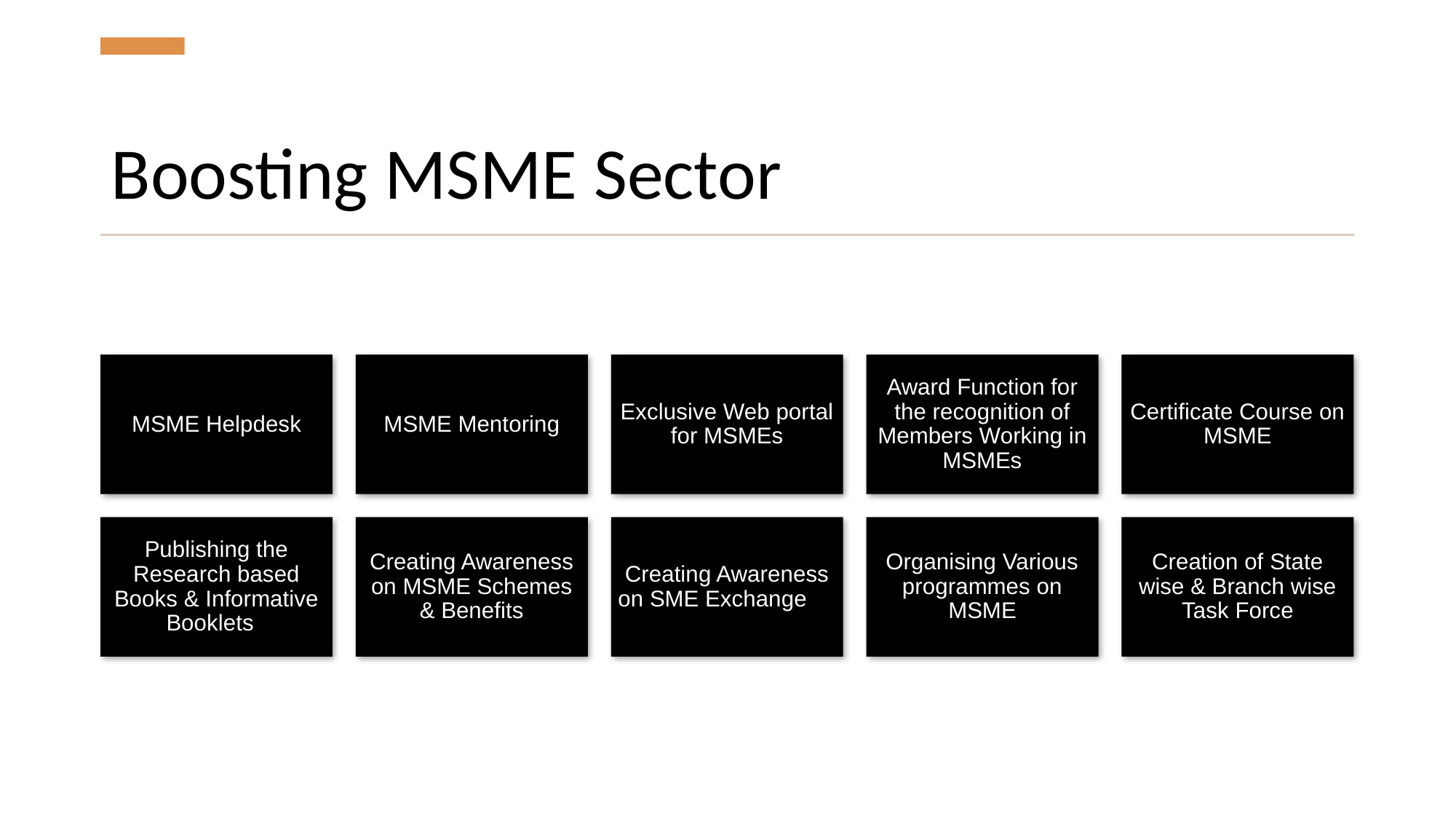

# Boosting MSME Sector

MSME Helpdesk
MSME Mentoring
Exclusive Web portal for MSMEs
Award Function for the recognition of Members Working in MSMEs
Certificate Course on MSME
Publishing the Research based Books & Informative Booklets
Creating Awareness on MSME Schemes & Benefits
Creating Awareness on SME Exchange
Organising Various programmes on MSME
Creation of State wise & Branch wise Task Force